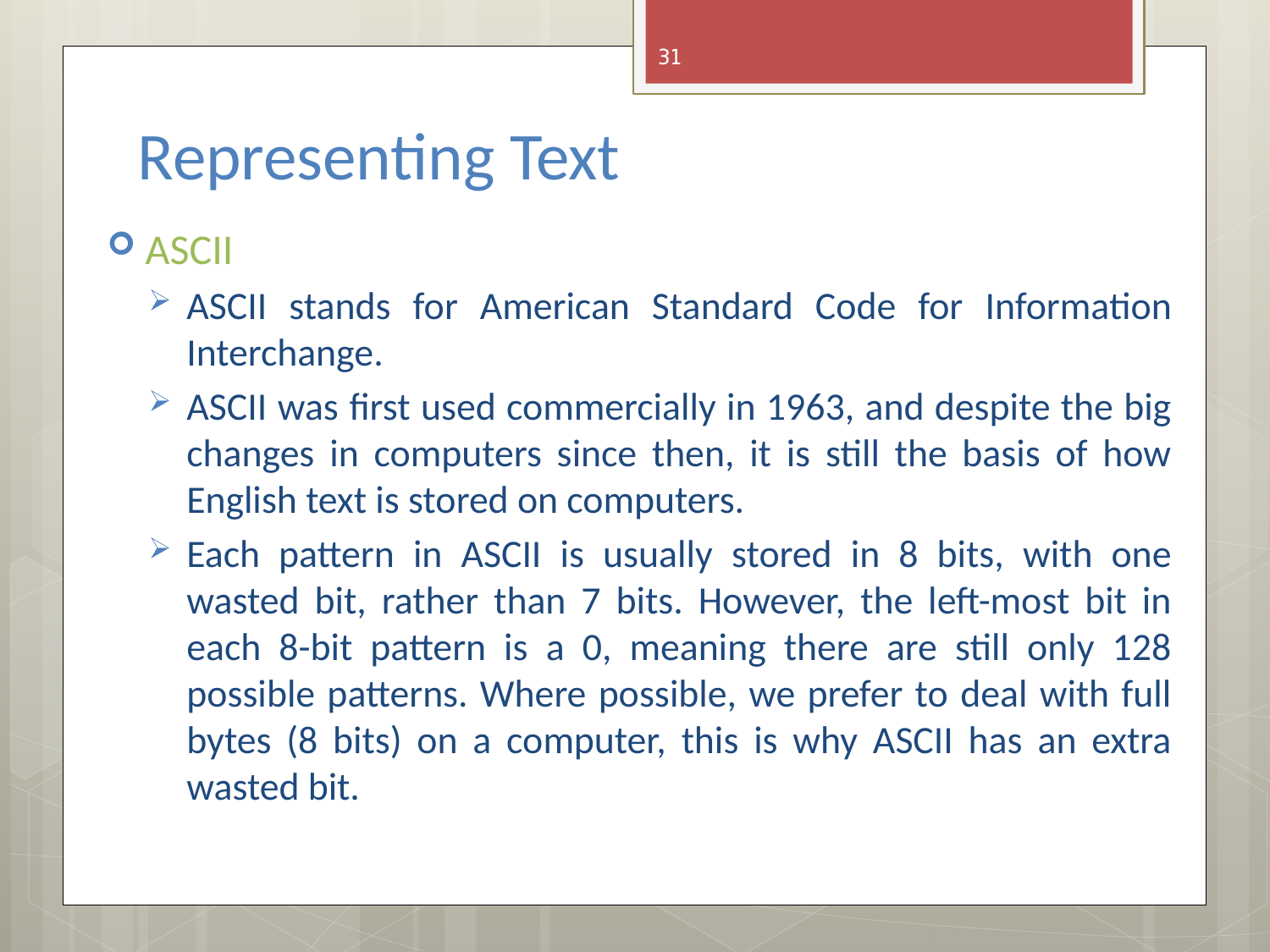

31
# Representing Text
ASCII
ASCII stands for American Standard Code for Information Interchange.
ASCII was first used commercially in 1963, and despite the big changes in computers since then, it is still the basis of how English text is stored on computers.
Each pattern in ASCII is usually stored in 8 bits, with one wasted bit, rather than 7 bits. However, the left-most bit in each 8-bit pattern is a 0, meaning there are still only 128 possible patterns. Where possible, we prefer to deal with full bytes (8 bits) on a computer, this is why ASCII has an extra wasted bit.